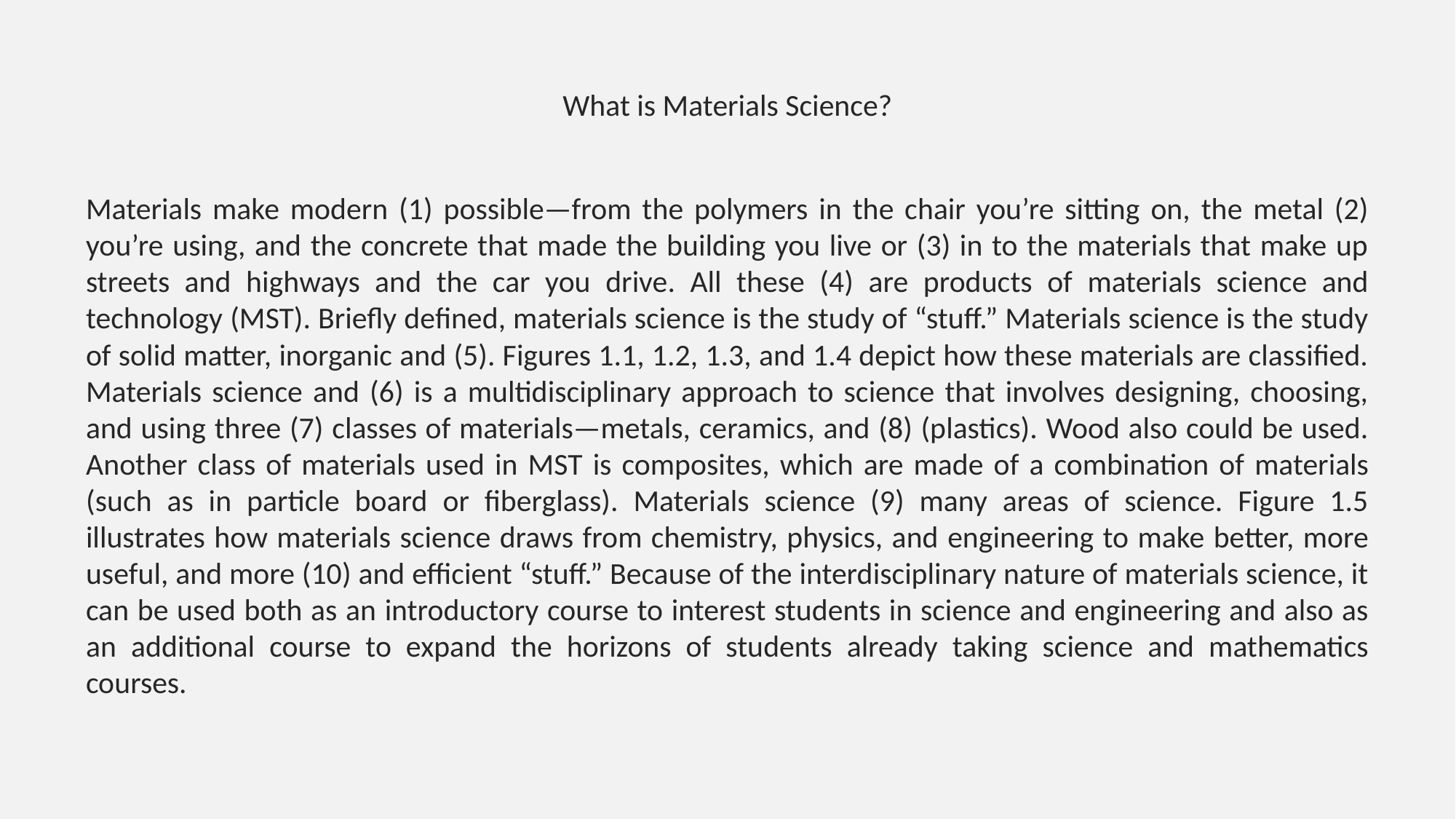

What is Materials Science?

Materials make modern (1) possible—from the polymers in the chair you’re sitting on, the metal (2) you’re using, and the concrete that made the building you live or (3) in to the materials that make up streets and highways and the car you drive. All these (4) are products of materials science and technology (MST). Briefly defined, materials science is the study of “stuff.” Materials science is the study of solid matter, inorganic and (5). Figures 1.1, 1.2, 1.3, and 1.4 depict how these materials are classified. Materials science and (6) is a multidisciplinary approach to science that involves designing, choosing, and using three (7) classes of materials—metals, ceramics, and (8) (plastics). Wood also could be used. Another class of materials used in MST is composites, which are made of a combination of materials (such as in particle board or fiberglass). Materials science (9) many areas of science. Figure 1.5 illustrates how materials science draws from chemistry, physics, and engineering to make better, more useful, and more (10) and efficient “stuff.” Because of the interdisciplinary nature of materials science, it can be used both as an introductory course to interest students in science and engineering and also as an additional course to expand the horizons of students already taking science and mathematics courses.